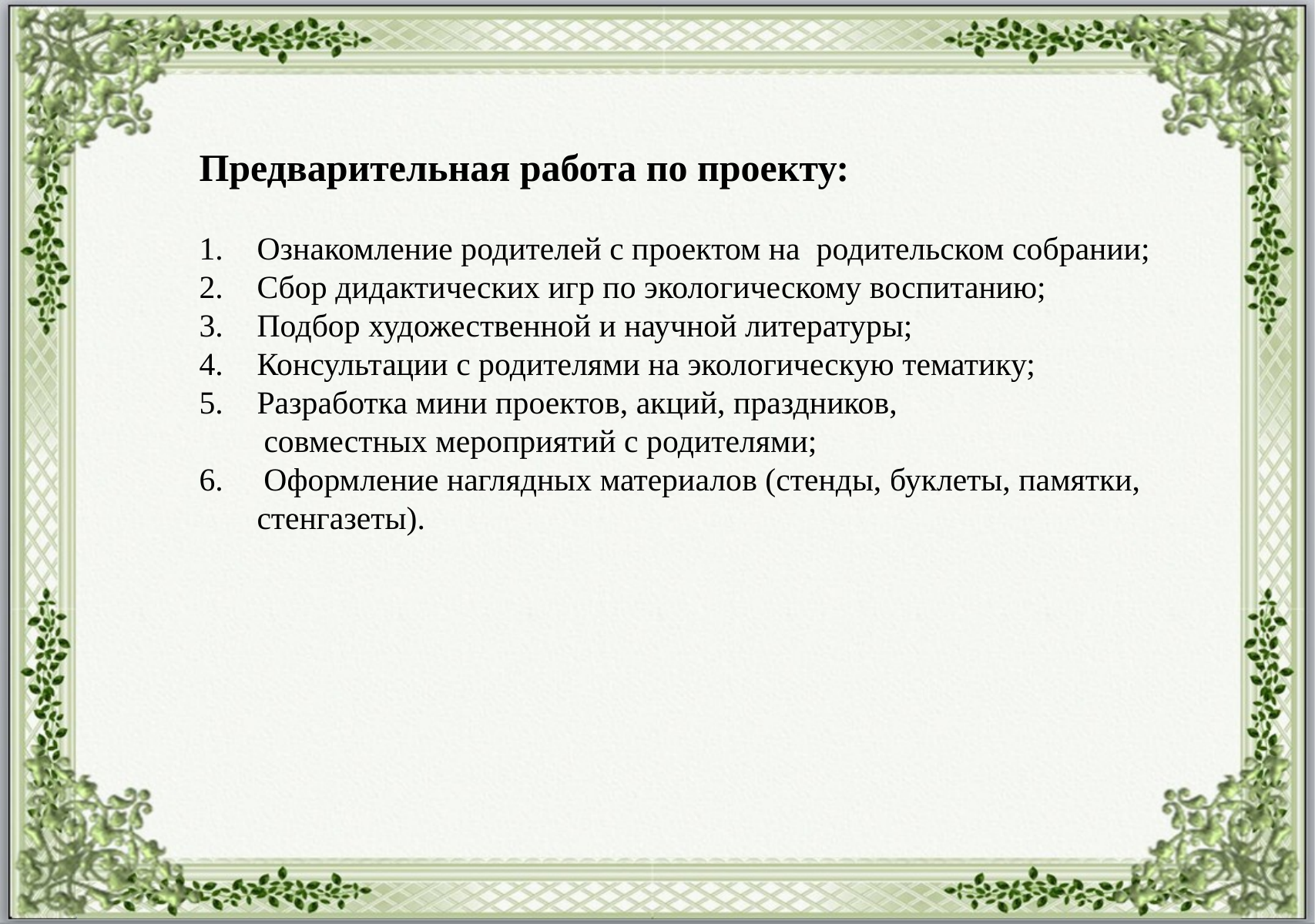

Предварительная работа по проекту:

Ознакомление родителей с проектом на  родительском собрании;
Сбор дидактических игр по экологическому воспитанию;
Подбор художественной и научной литературы;
Консультации с родителями на экологическую тематику;
Разработка мини проектов, акций, праздников,
        совместных мероприятий с родителями;
6.     Оформление наглядных материалов (стенды, буклеты, памятки, стенгазеты).